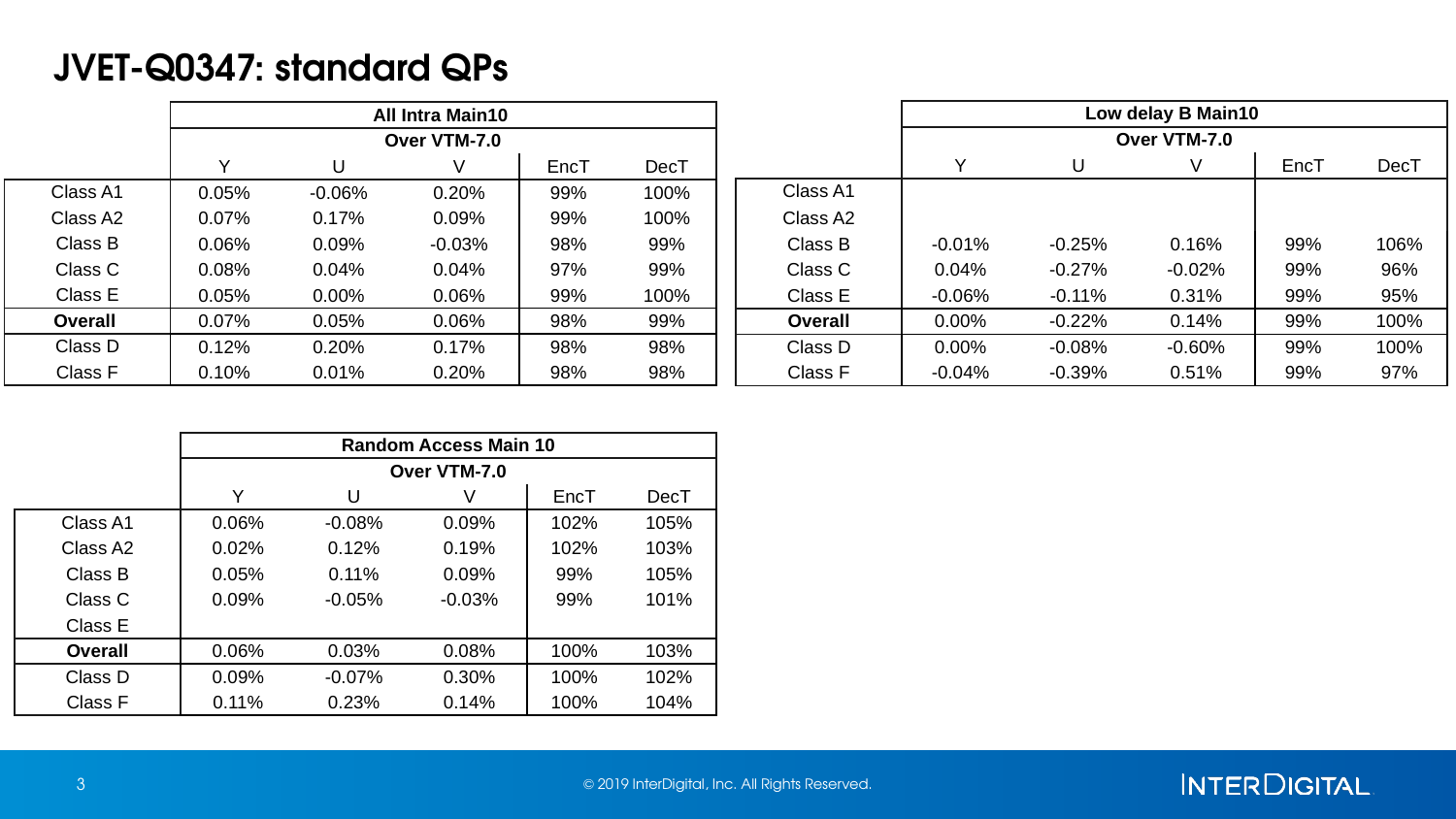

# JVET-Q0347: standard QPs
|  | Low delay B Main10 |  |  |  |  |
| --- | --- | --- | --- | --- | --- |
|  | Over VTM-7.0 |  |  |  |  |
|  | Y | U | V | EncT | DecT |
| Class A1 |  |  |  |  |  |
| Class A2 |  |  |  |  |  |
| Class B | -0.01% | -0.25% | 0.16% | 99% | 106% |
| Class C | 0.04% | -0.27% | -0.02% | 99% | 96% |
| Class E | -0.06% | -0.11% | 0.31% | 99% | 95% |
| Overall | 0.00% | -0.22% | 0.14% | 99% | 100% |
| Class D | 0.00% | -0.08% | -0.60% | 99% | 100% |
| Class F | -0.04% | -0.39% | 0.51% | 99% | 97% |
|  | All Intra Main10 |  |  |  |  |
| --- | --- | --- | --- | --- | --- |
|  | Over VTM-7.0 |  |  |  |  |
|  | Y | U | V | EncT | DecT |
| Class A1 | 0.05% | -0.06% | 0.20% | 99% | 100% |
| Class A2 | 0.07% | 0.17% | 0.09% | 99% | 100% |
| Class B | 0.06% | 0.09% | -0.03% | 98% | 99% |
| Class C | 0.08% | 0.04% | 0.04% | 97% | 99% |
| Class E | 0.05% | 0.00% | 0.06% | 99% | 100% |
| Overall | 0.07% | 0.05% | 0.06% | 98% | 99% |
| Class D | 0.12% | 0.20% | 0.17% | 98% | 98% |
| Class F | 0.10% | 0.01% | 0.20% | 98% | 98% |
|  | Random Access Main 10 |  |  |  |  |
| --- | --- | --- | --- | --- | --- |
|  | Over VTM-7.0 |  |  |  |  |
|  | Y | U | V | EncT | DecT |
| Class A1 | 0.06% | -0.08% | 0.09% | 102% | 105% |
| Class A2 | 0.02% | 0.12% | 0.19% | 102% | 103% |
| Class B | 0.05% | 0.11% | 0.09% | 99% | 105% |
| Class C | 0.09% | -0.05% | -0.03% | 99% | 101% |
| Class E |  |  |  |  |  |
| Overall | 0.06% | 0.03% | 0.08% | 100% | 103% |
| Class D | 0.09% | -0.07% | 0.30% | 100% | 102% |
| Class F | 0.11% | 0.23% | 0.14% | 100% | 104% |
3
© 2019 InterDigital, Inc. All Rights Reserved.